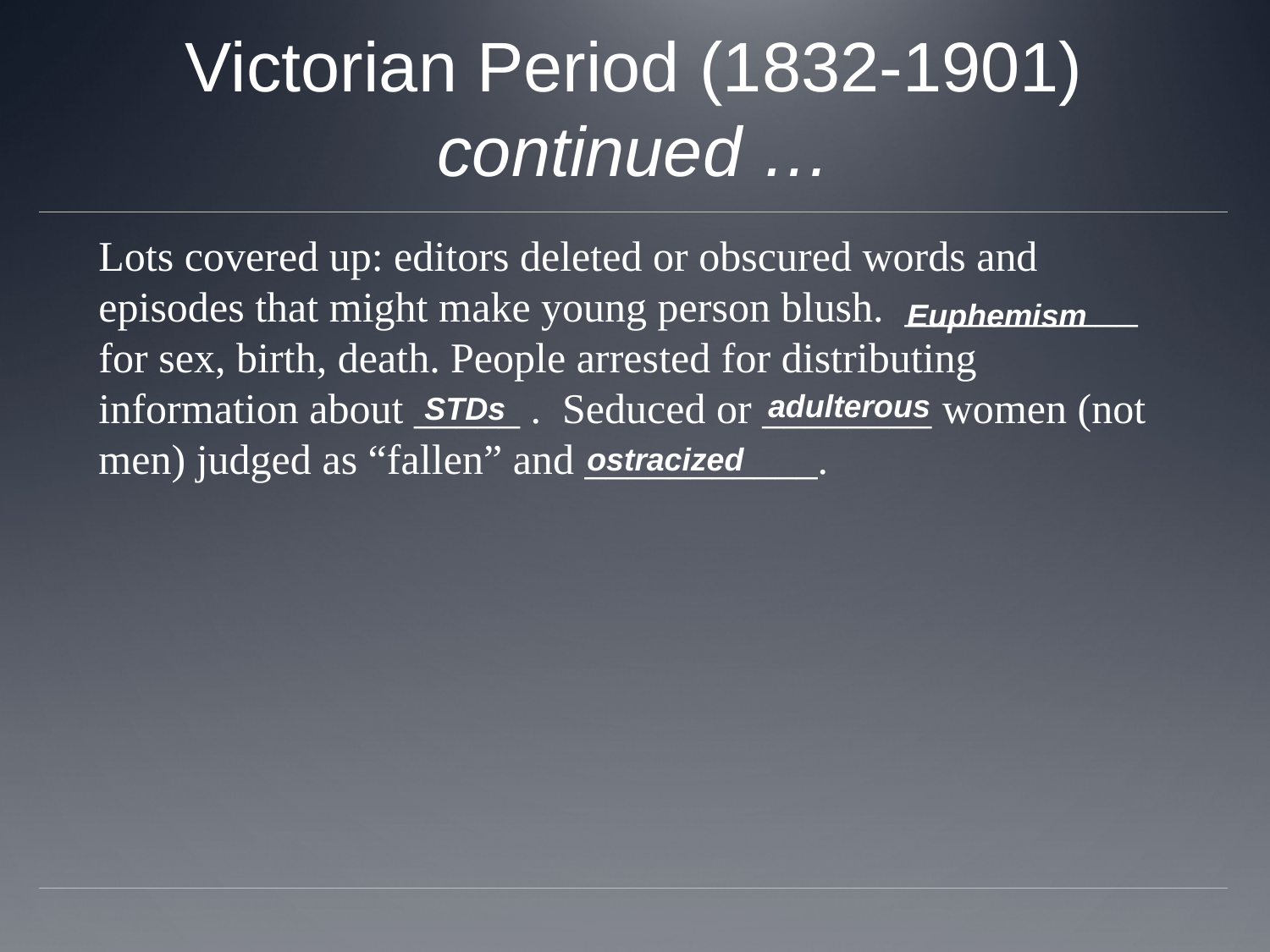

# Victorian Period (1832-1901) continued …
Lots covered up: editors deleted or obscured words and episodes that might make young person blush.  ___________ for sex, birth, death. People arrested for distributing information about _____ .  Seduced or ________ women (not men) judged as “fallen” and ___________.
Euphemism
adulterous
STDs
ostracized